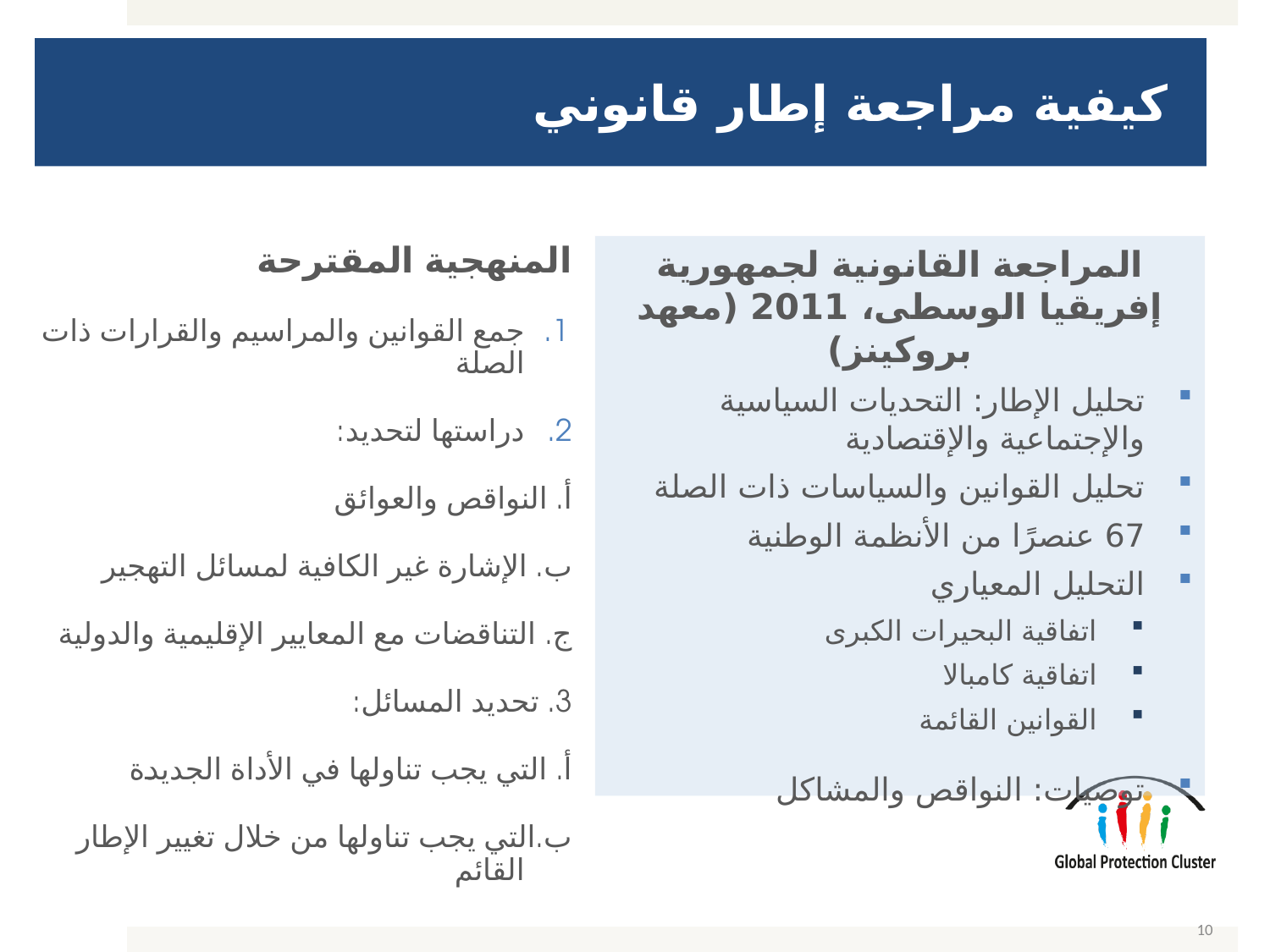

# كيفية مراجعة إطار قانوني
المنهجية المقترحة
جمع القوانين والمراسيم والقرارات ذات الصلة
دراستها لتحديد:
أ. النواقص والعوائق
ب. الإشارة غير الكافية لمسائل التهجير
ج. التناقضات مع المعايير الإقليمية والدولية
3. تحديد المسائل:
أ. التي يجب تناولها في الأداة الجديدة
ب.التي يجب تناولها من خلال تغيير الإطار القائم
المراجعة القانونية لجمهورية إفريقيا الوسطى، 2011 (معهد بروكينز)
تحليل الإطار: التحديات السياسية والإجتماعية والإقتصادية
تحليل القوانين والسياسات ذات الصلة
67 عنصرًا من الأنظمة الوطنية
التحليل المعياري
اتفاقية البحيرات الكبرى
اتفاقية كامبالا
القوانين القائمة

توصيات: النواقص والمشاكل